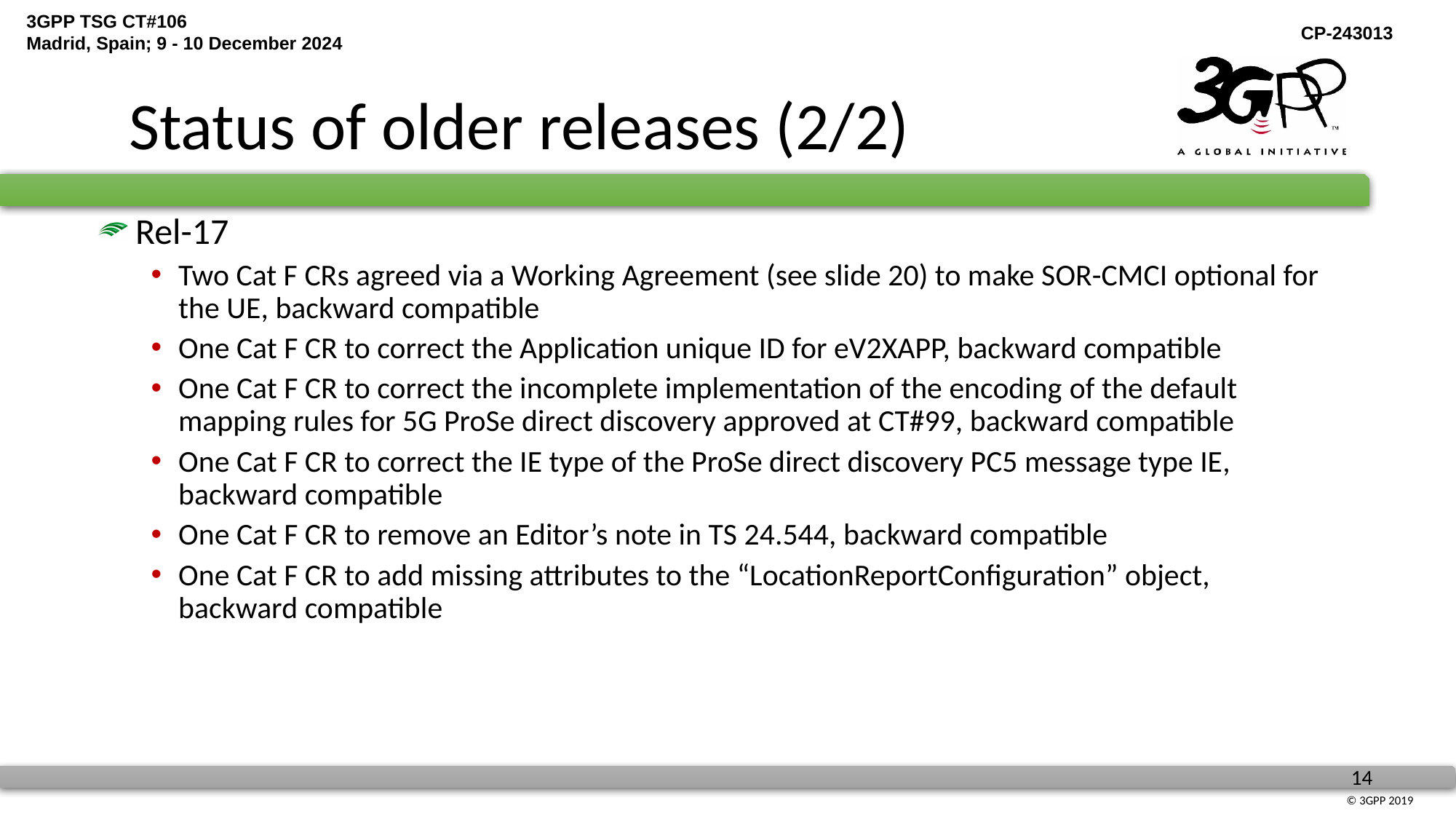

# Status of older releases (2/2)
 Rel-17
Two Cat F CRs agreed via a Working Agreement (see slide 20) to make SOR-CMCI optional for the UE, backward compatible
One Cat F CR to correct the Application unique ID for eV2XAPP, backward compatible
One Cat F CR to correct the incomplete implementation of the encoding of the default mapping rules for 5G ProSe direct discovery approved at CT#99, backward compatible
One Cat F CR to correct the IE type of the ProSe direct discovery PC5 message type IE, backward compatible
One Cat F CR to remove an Editor’s note in TS 24.544, backward compatible
One Cat F CR to add missing attributes to the “LocationReportConfiguration” object, backward compatible